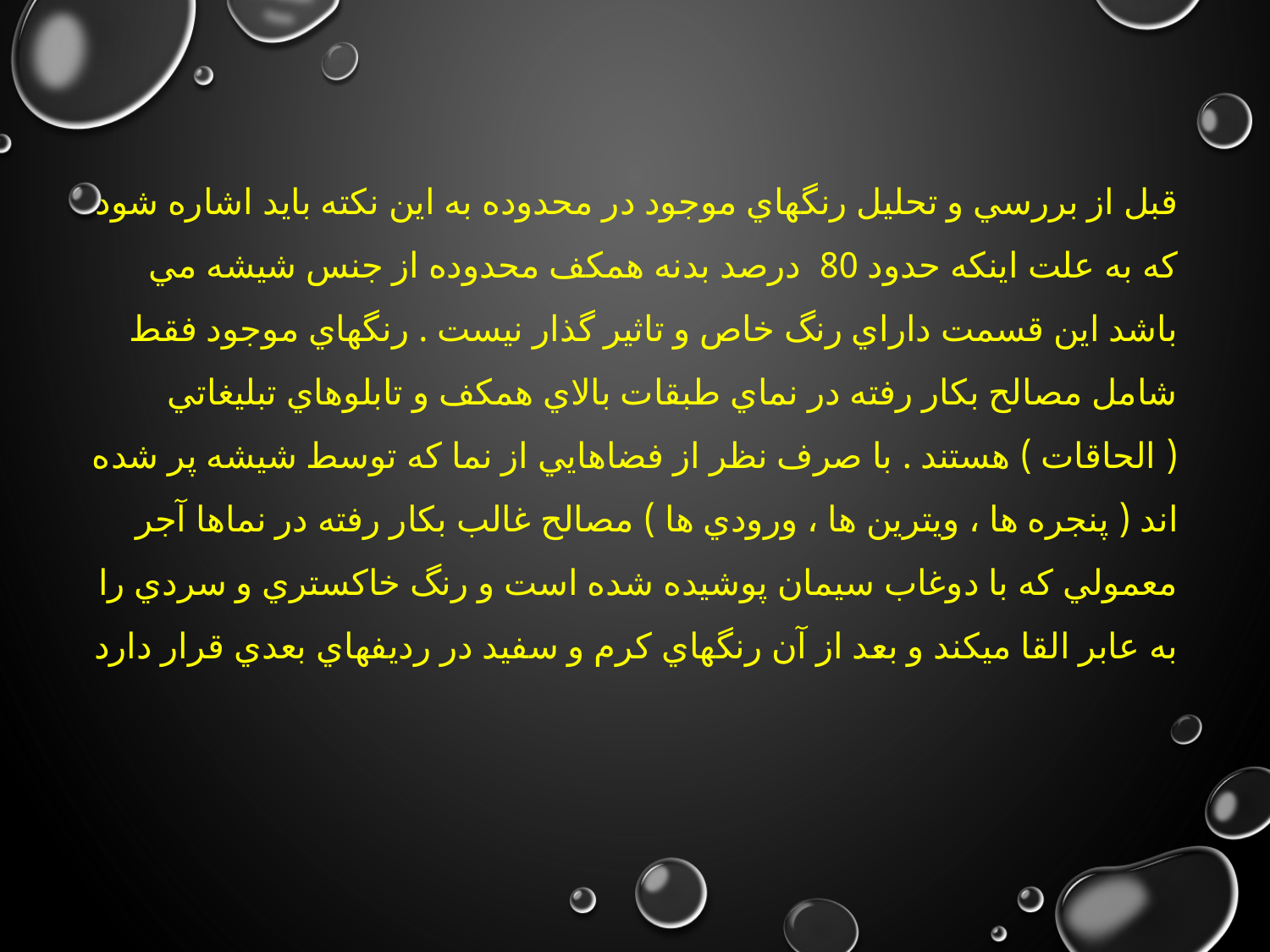

قبل از بررسي و تحليل رنگهاي موجود در محدوده به اين نكته بايد اشاره شود كه به علت اينكه حدود 80  درصد بدنه همكف محدوده از جنس شيشه مي باشد اين قسمت داراي رنگ خاص و تاثير گذار نيست . رنگهاي موجود فقط شامل مصالح بكار رفته در نماي طبقات بالاي همكف و تابلوهاي تبليغاتي ( الحاقات ) هستند . با صرف نظر از فضاهايي از نما كه توسط شيشه پر شده اند ( پنجره ها ، ويترين ها ، ورودي ها ) مصالح غالب بكار رفته در نماها آجر معمولي كه با دوغاب سيمان پوشيده شده است و رنگ خاكستري و سردي را به عابر القا ميكند و بعد از آن رنگهاي كرم و سفيد در رديفهاي بعدي قرار دارد